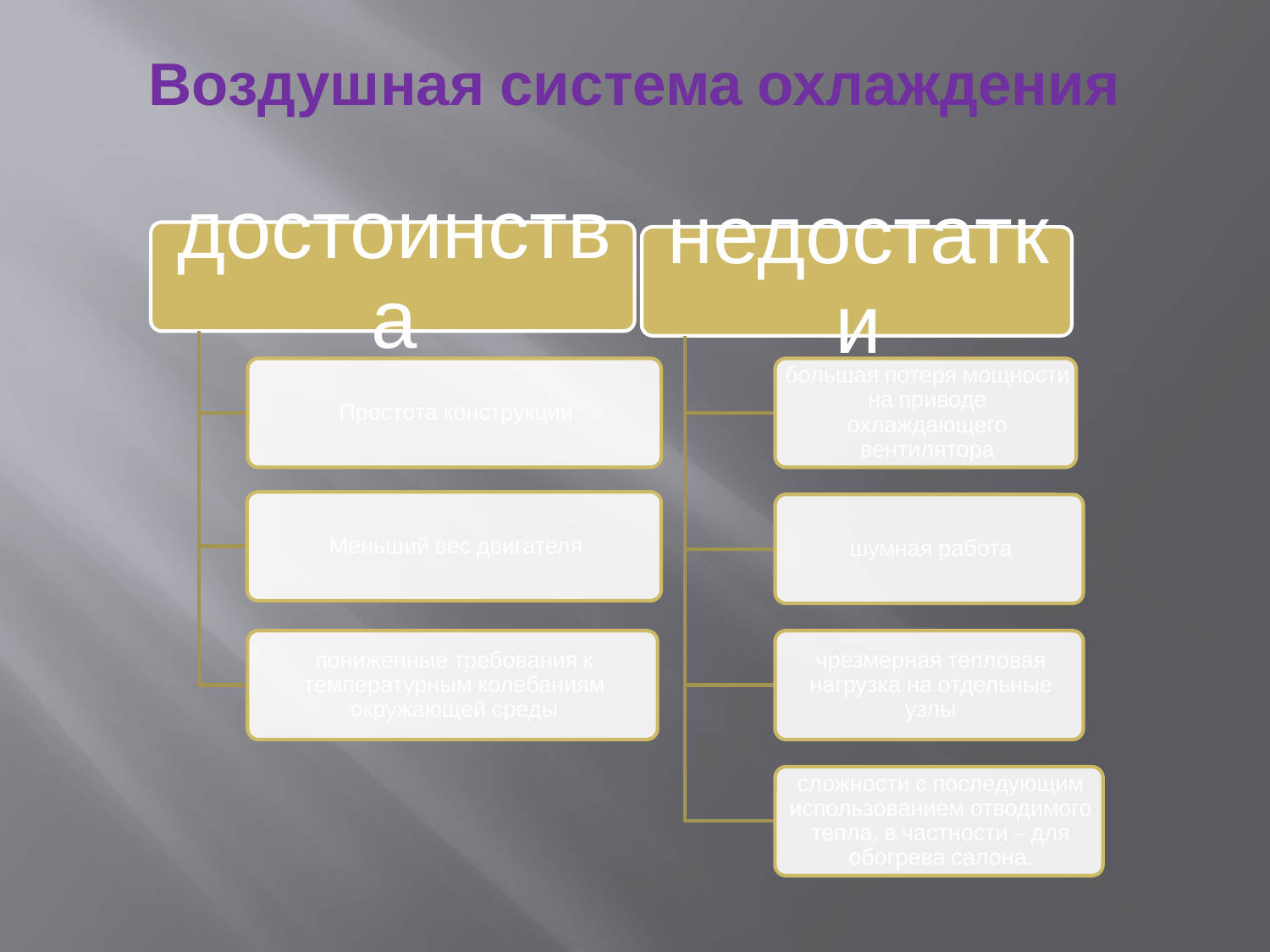

# Воздушная система охлаждения
достоинства
Простота конструкции
Меньший вес двигателя
пониженные требования к температурным колебаниям окружающей среды
недостатки
большая потеря мощности на приводе охлаждающего вентилятора
шумная работа
чрезмерная тепловая нагрузка на отдельные узлы
сложности с последующим использованием отводимого тепла, в частности – для обогрева салона.